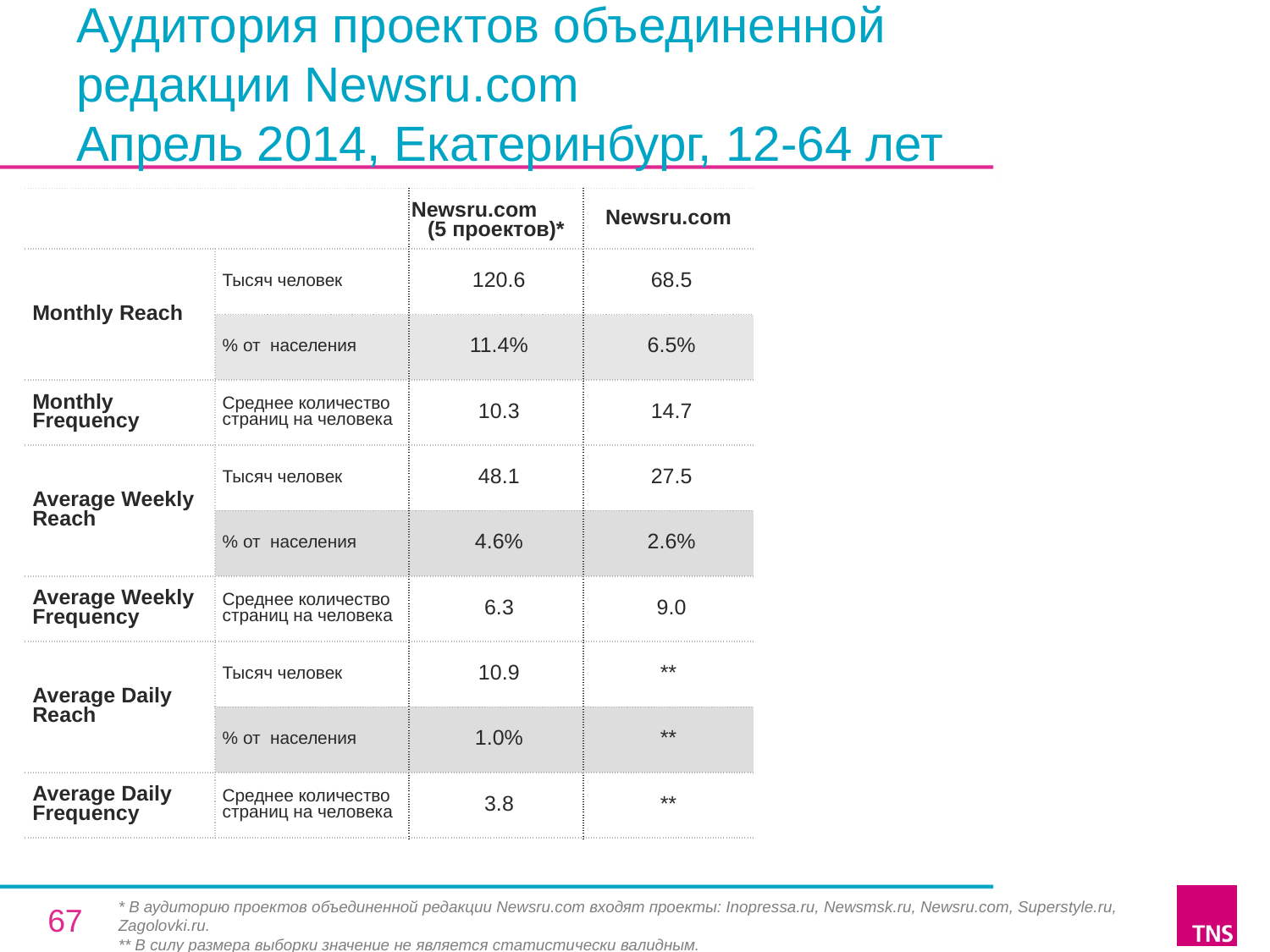

# Аудитория проектов объединенной
редакции Newsru.com
Апрель 2014, Екатеринбург, 12-64 лет
|  |  | Newsru.com (5 проектов)\* | Newsru.com |
| --- | --- | --- | --- |
| Monthly Reach | Тысяч человек | 120.6 | 68.5 |
|  | % от населения | 11.4% | 6.5% |
| Monthly Frequency | Среднее количество страниц на человека | 10.3 | 14.7 |
| Average Weekly Reach | Тысяч человек | 48.1 | 27.5 |
|  | % от населения | 4.6% | 2.6% |
| Average Weekly Frequency | Среднее количество страниц на человека | 6.3 | 9.0 |
| Average Daily Reach | Тысяч человек | 10.9 | \*\* |
|  | % от населения | 1.0% | \*\* |
| Average Daily Frequency | Среднее количество страниц на человека | 3.8 | \*\* |
* В аудиторию проектов объединенной редакции Newsru.com входят проекты: Inopressa.ru, Newsmsk.ru, Newsru.com, Superstyle.ru, Zagolovki.ru.
** В силу размера выборки значение не является статистически валидным.
67